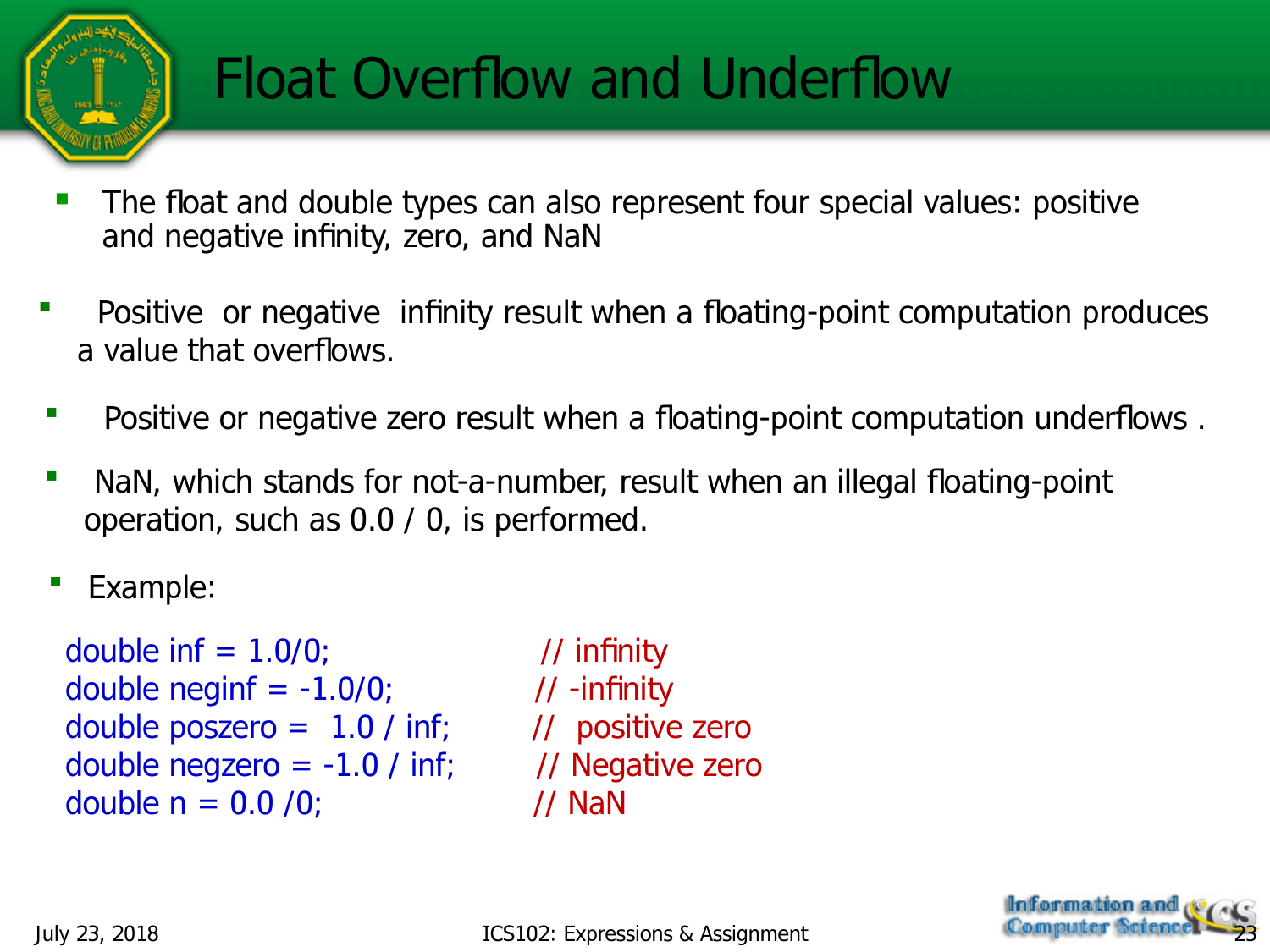

Float Overflow and Underflow
The float and double types can also represent four special values: positive and negative infinity, zero, and NaN
   Positive  or negative  infinity result when a floating-point computation produces
    a value that overflows.
   Positive or negative zero result when a floating-point computation underflows .
  NaN, which stands for not-a-number, result when an illegal floating-point
    operation, such as 0.0 / 0, is performed.
 Example:
double inf = 1.0/0;                     // infinity
double neginf = -1.0/0;              // -infinity
double poszero =  1.0 / inf;        //  positive zero
double negzero = -1.0 / inf;        // Negative zero
double n = 0.0 /0;                     // NaN
July 23, 2018
ICS102: Expressions & Assignment
23